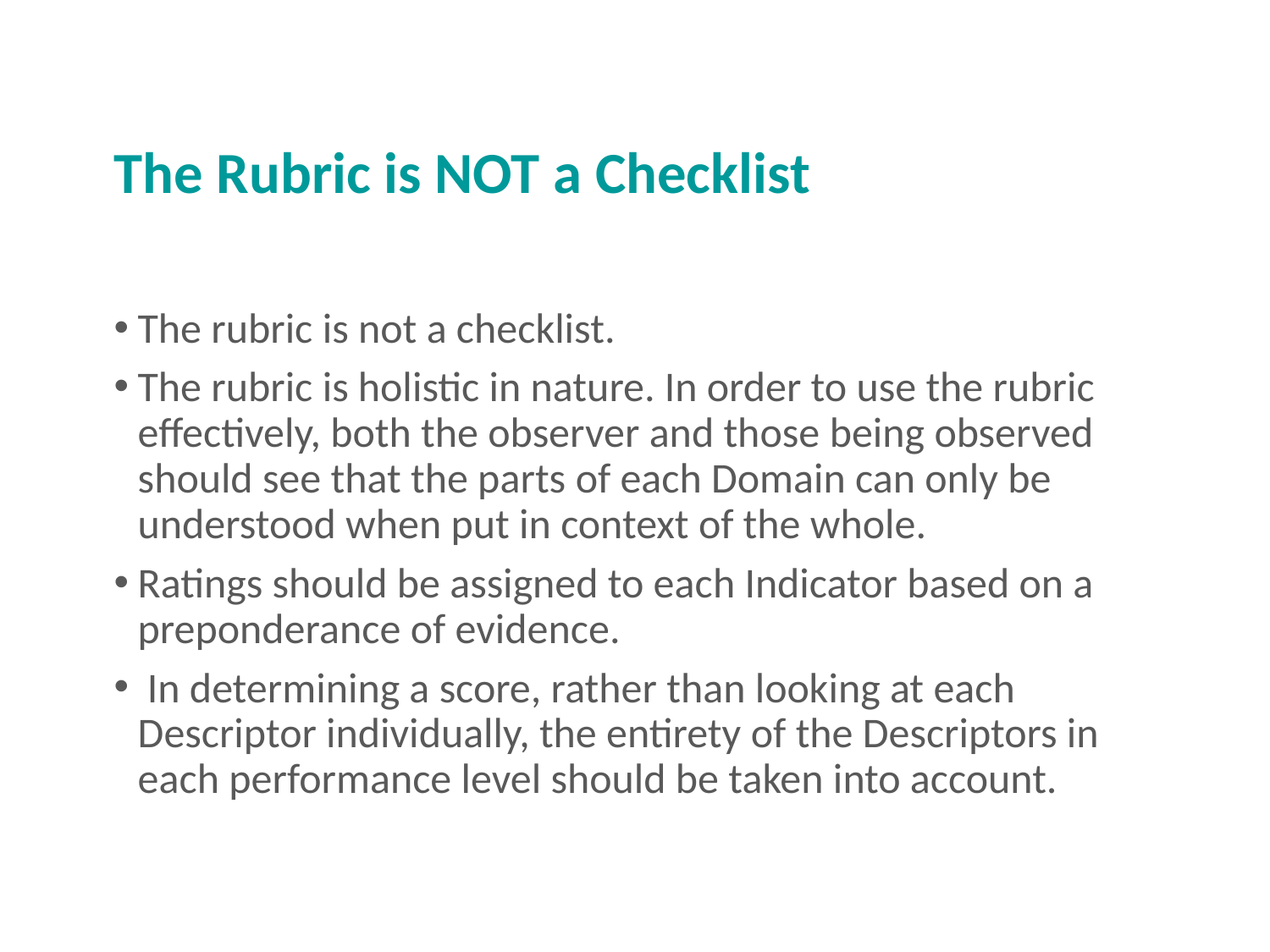

# The Rubric is NOT a Checklist
The rubric is not a checklist.
The rubric is holistic in nature. In order to use the rubric effectively, both the observer and those being observed should see that the parts of each Domain can only be understood when put in context of the whole.
Ratings should be assigned to each Indicator based on a preponderance of evidence.
 In determining a score, rather than looking at each Descriptor individually, the entirety of the Descriptors in each performance level should be taken into account.